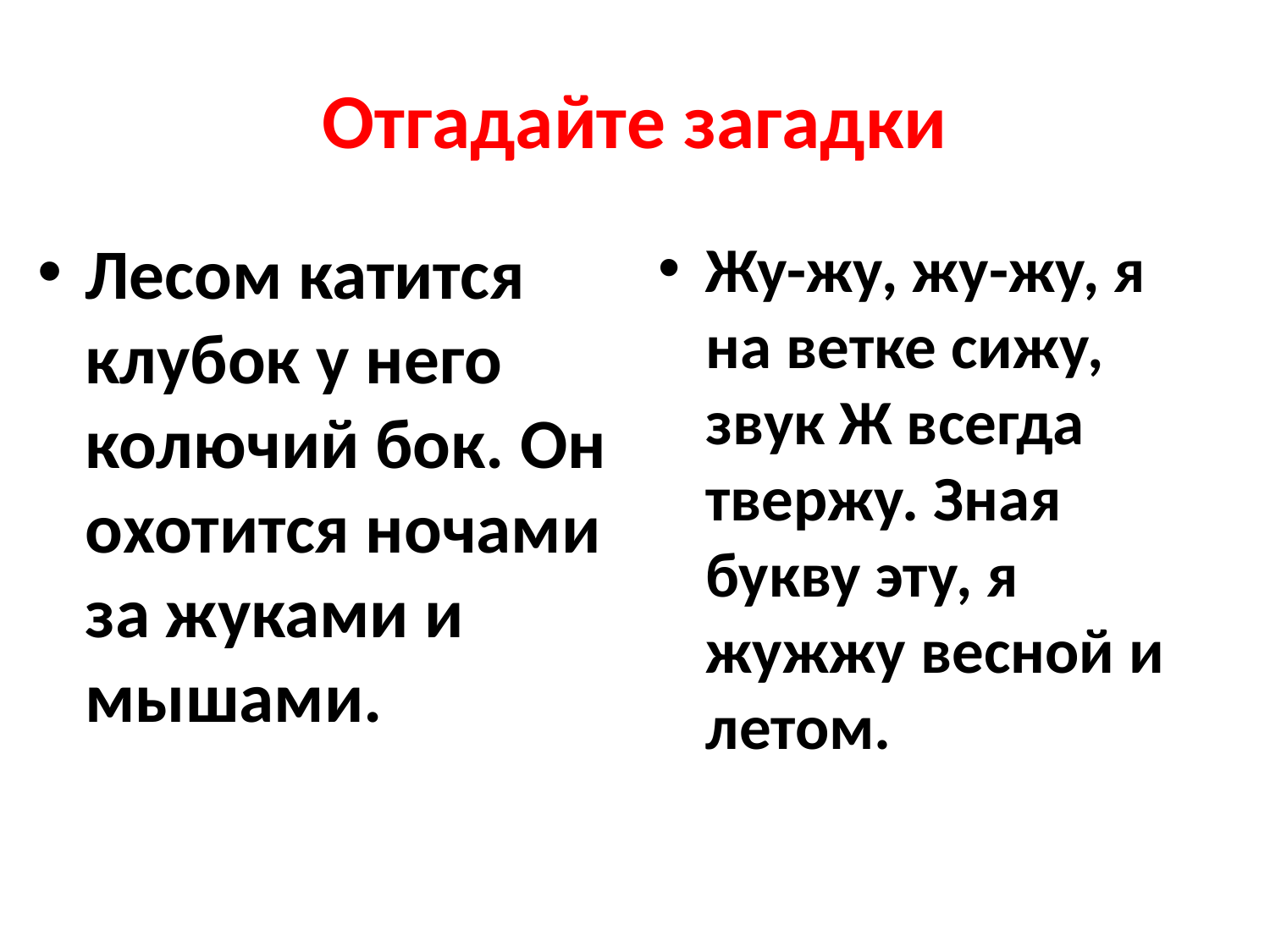

# Отгадайте загадки
Лесом катится клубок у него колючий бок. Он охотится ночами за жуками и мышами.
Жу-жу, жу-жу, я на ветке сижу, звук Ж всегда твержу. Зная букву эту, я жужжу весной и летом.